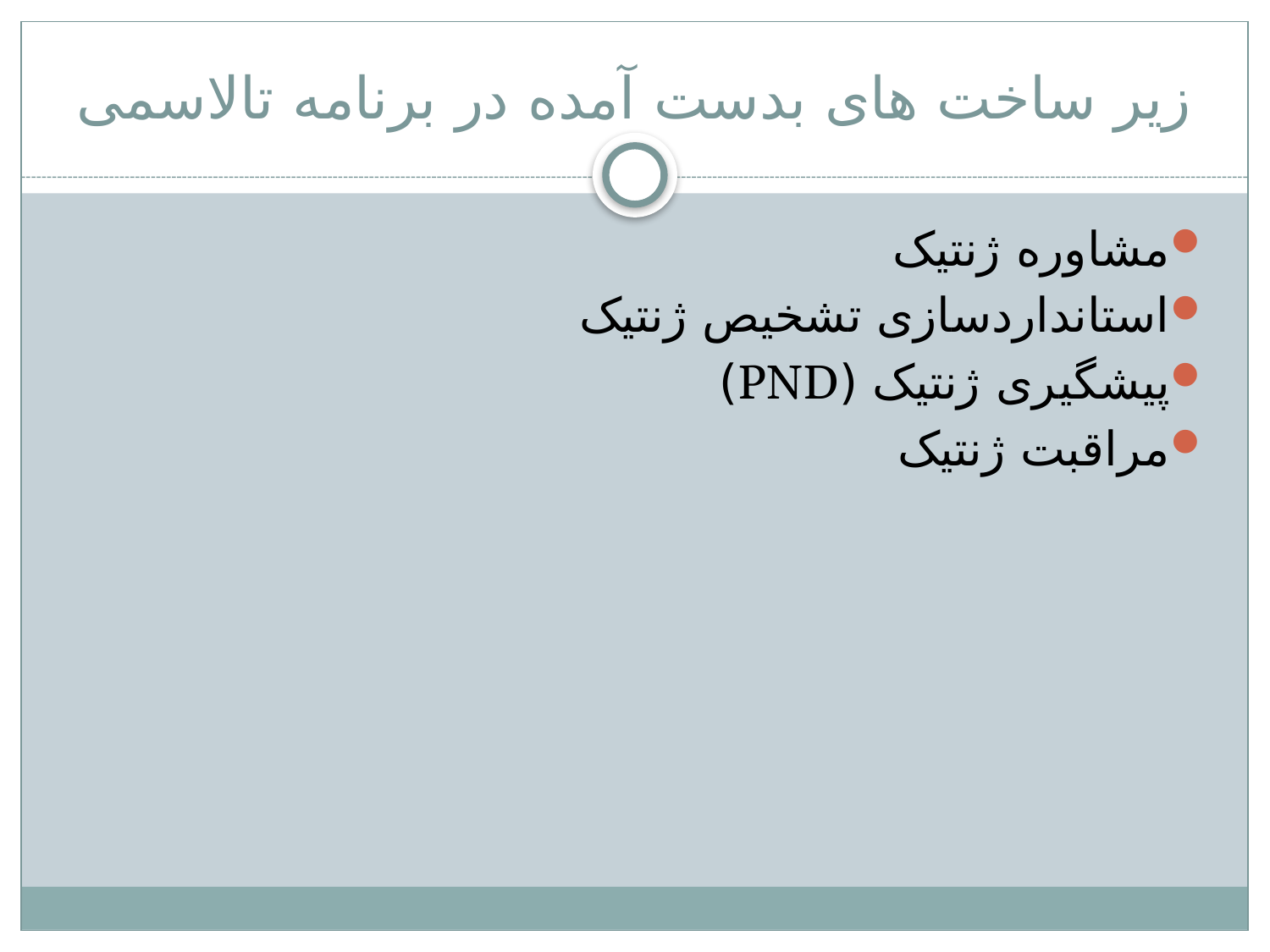

# زیر ساخت های بدست آمده در برنامه تالاسمی
مشاوره ژنتیک
استانداردسازی تشخیص ژنتیک
پیشگیری ژنتیک (PND)
مراقبت ژنتیک